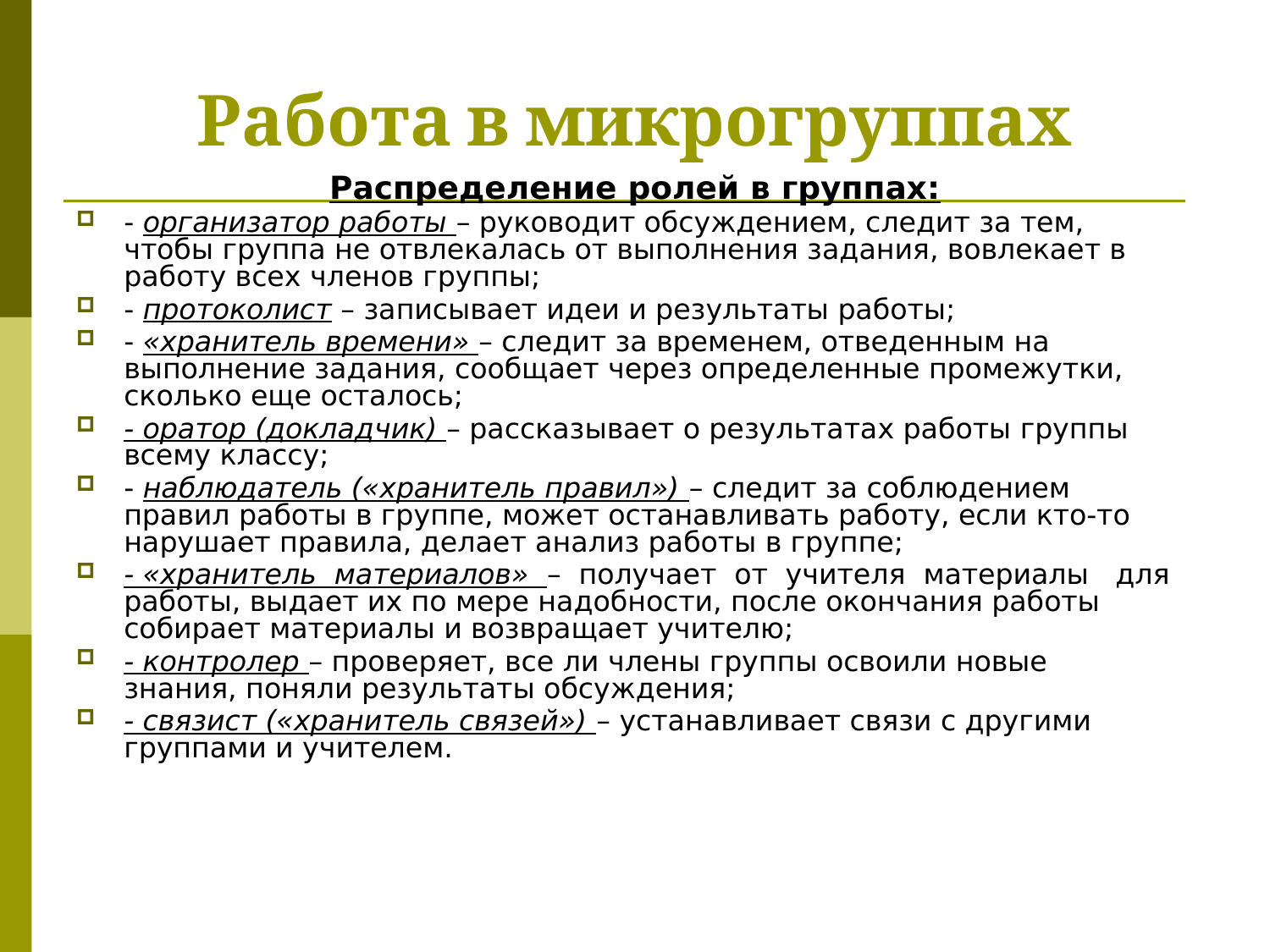

Работа в микрогруппах
Распределение ролей в группах:
- организатор работы – руководит обсуждением, следит за тем,   чтобы группа не отвлекалась от выполнения задания, вовлекает в работу всех членов группы;
- протоколист – записывает идеи и результаты работы;
- «хранитель времени» – следит за временем, отведенным на выполнение задания, сообщает через определенные промежутки, сколько еще осталось;
- оратор (докладчик) – рассказывает о результатах работы группы всему классу;
- наблюдатель («хранитель правил») – следит за соблюдением    правил работы в группе, может останавливать работу, если кто-то нарушает правила, делает анализ работы в группе;
- «хранитель  материалов»  –  получает  от  учителя  материалы   для работы, выдает их по мере надобности, после окончания работы собирает материалы и возвращает учителю;
- контролер – проверяет, все ли члены группы освоили новые    знания, поняли результаты обсуждения;
- связист («хранитель связей») – устанавливает связи с другими    группами и учителем.